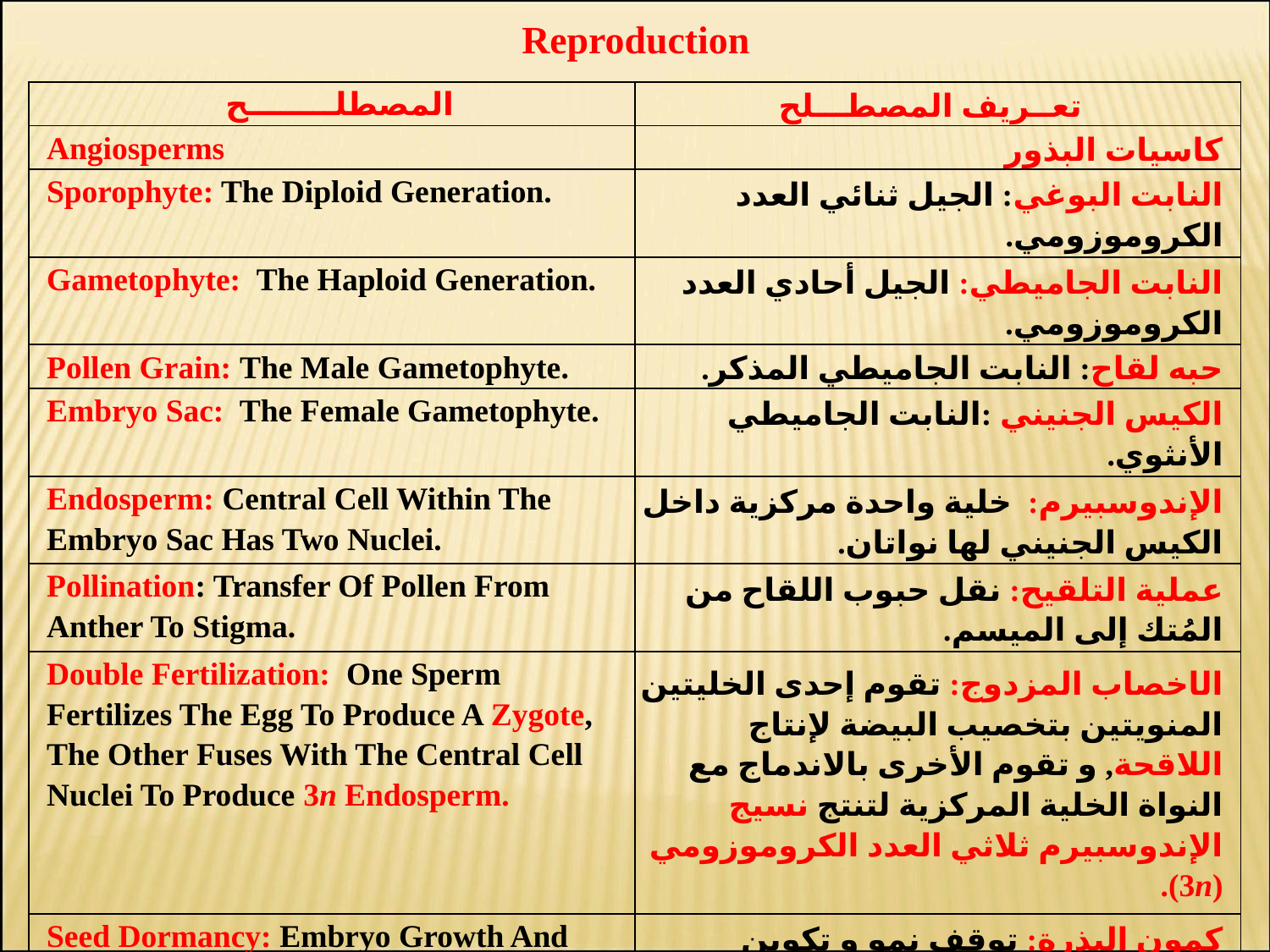

Reproduction
| المصطلــــــــح | تعــريف المصطـــلح |
| --- | --- |
| Angiosperms | كاسيات البذور |
| Sporophyte: The Diploid Generation. | النابت البوغي: الجيل ثنائي العدد الكروموزومي. |
| Gametophyte: The Haploid Generation. | النابت الجاميطي: الجيل أحادي العدد الكروموزومي. |
| Pollen Grain: The Male Gametophyte. | حبه لقاح: النابت الجاميطي المذكر. |
| Embryo Sac: The Female Gametophyte. | الكيس الجنيني :النابت الجاميطي الأنثوي. |
| Endosperm: Central Cell Within The Embryo Sac Has Two Nuclei. | الإندوسبيرم: خلية واحدة مركزية داخل الكيس الجنيني لها نواتان. |
| Pollination: Transfer Of Pollen From Anther To Stigma. | عملية التلقيح: نقل حبوب اللقاح من المُتك إلى الميسم. |
| Double Fertilization: One Sperm Fertilizes The Egg To Produce A Zygote, The Other Fuses With The Central Cell Nuclei To Produce 3n Endosperm. | الاخصاب المزدوج: تقوم إحدى الخليتين المنويتين بتخصيب البيضة لإنتاج اللاقحة, و تقوم الأخرى بالاندماج مع النواة الخلية المركزية لتنتج نسيج الإندوسبيرم ثلاثي العدد الكروموزومي (3n). |
| Seed Dormancy: Embryo Growth And Development Are Suspended. | كمون البذرة: توقف نمو و تكوين الجنين. |
| Two Cotyledons = Eudicot Seeds | فلقتان |
| Single Cotyledon = Monocot Seeds | فلقة واحدة |